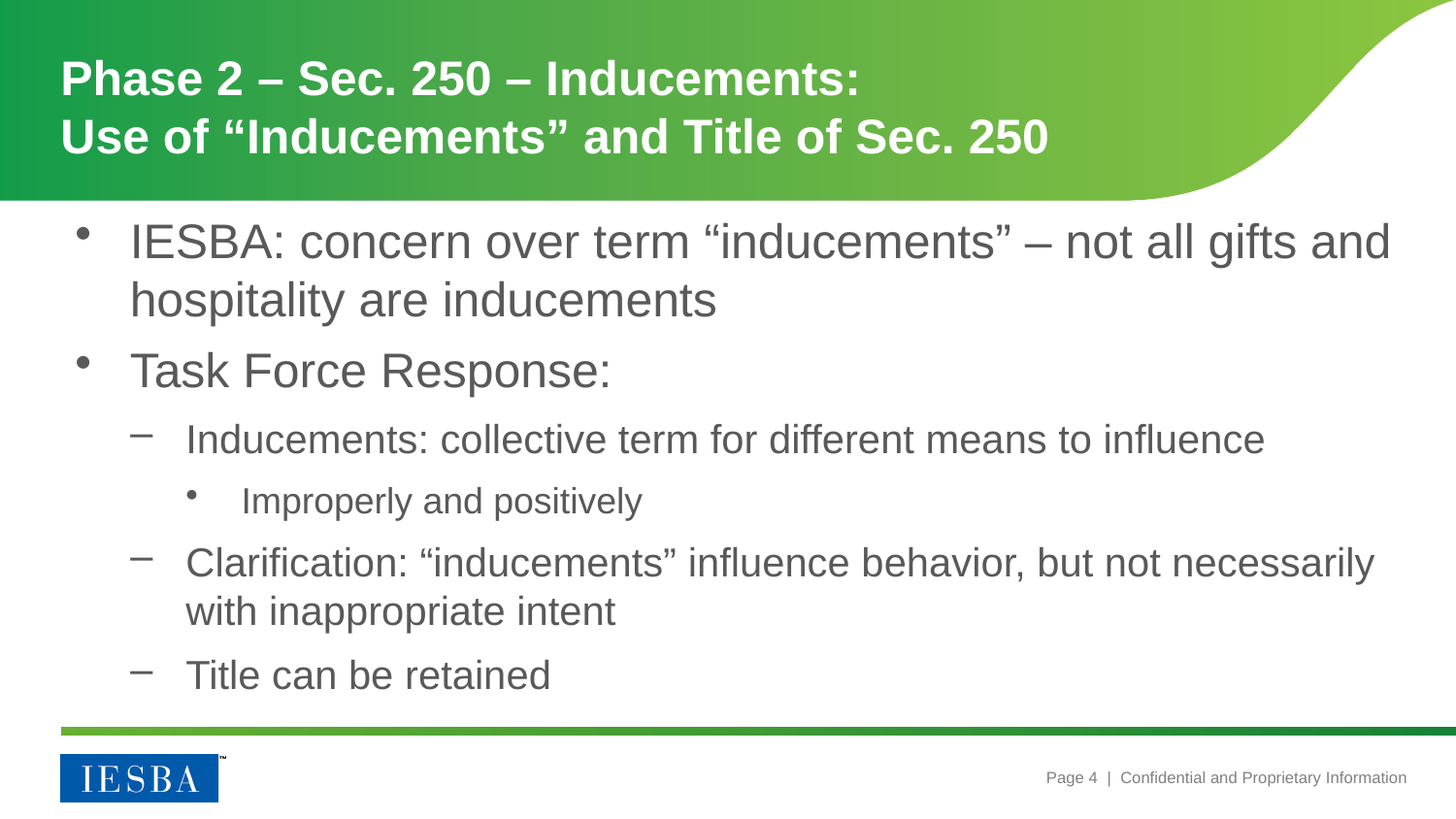

# Phase 2 – Sec. 250 – Inducements: Use of “Inducements” and Title of Sec. 250
IESBA: concern over term “inducements” – not all gifts and hospitality are inducements
Task Force Response:
Inducements: collective term for different means to influence
Improperly and positively
Clarification: “inducements” influence behavior, but not necessarily with inappropriate intent
Title can be retained